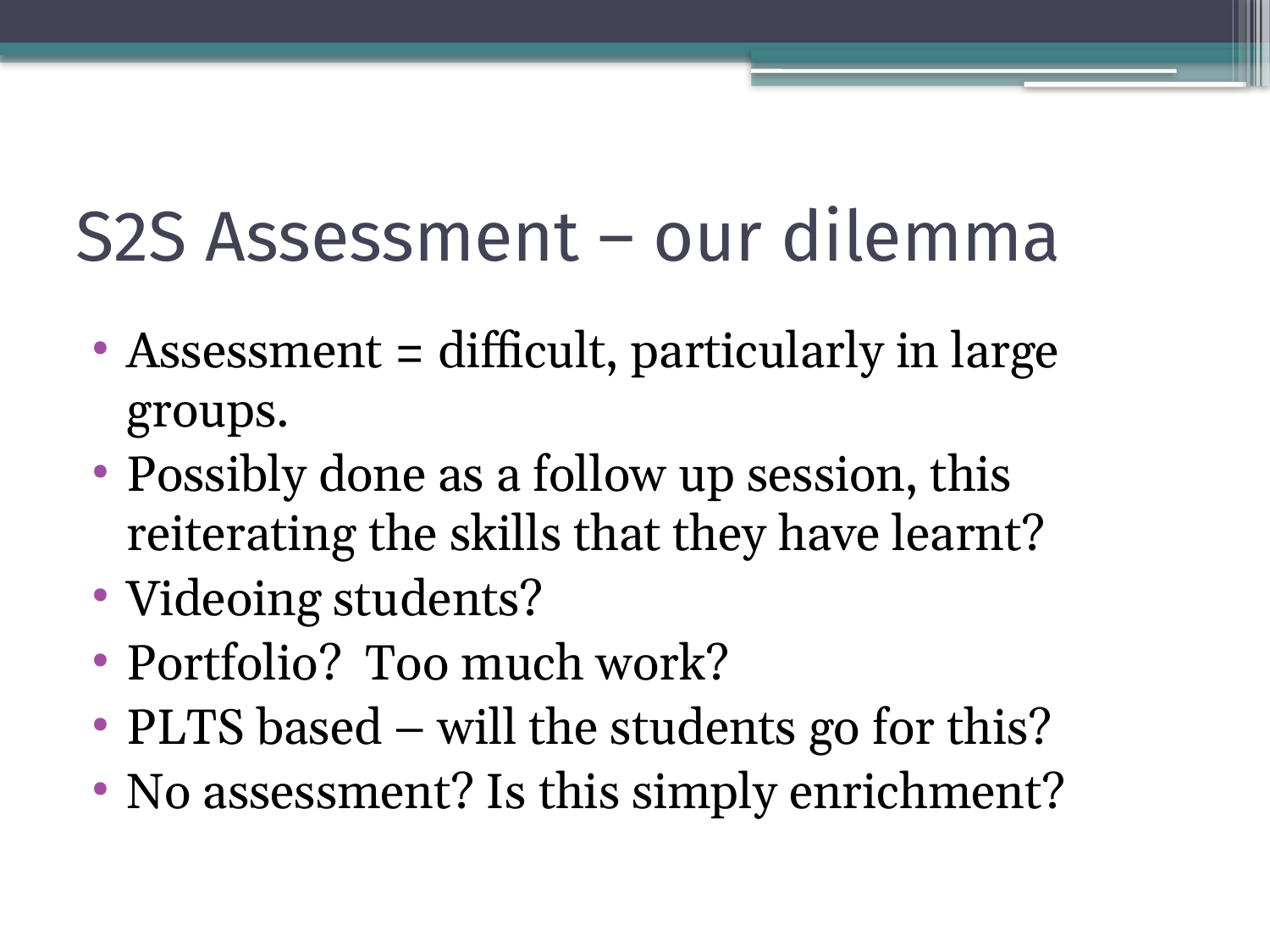

# S2S Assessment – our dilemma
Assessment = difficult, particularly in large groups.
Possibly done as a follow up session, this reiterating the skills that they have learnt?
Videoing students?
Portfolio?  Too much work?
PLTS based – will the students go for this?
No assessment? Is this simply enrichment?